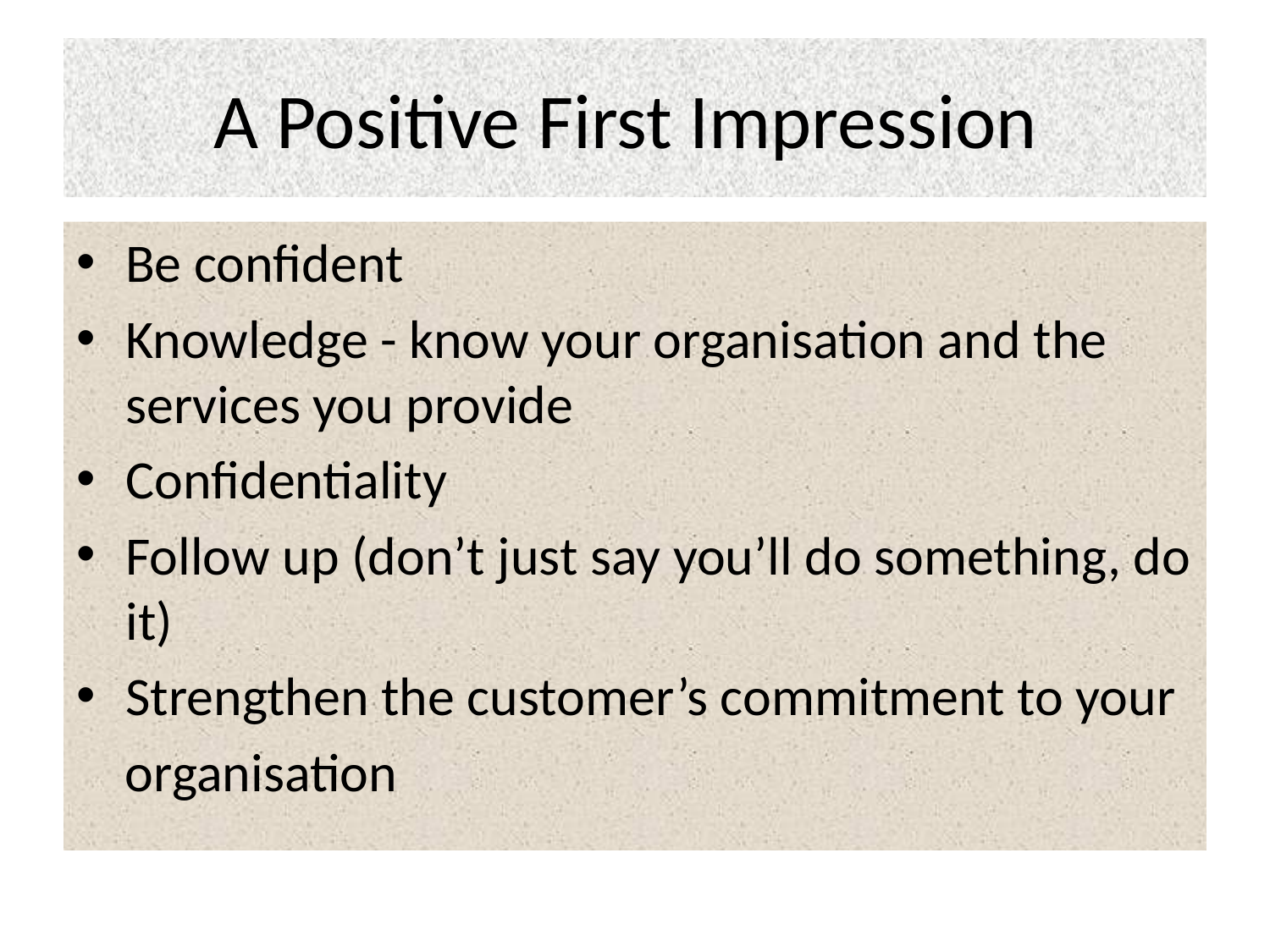

# A Positive First Impression
Be confident
Knowledge - know your organisation and the services you provide
Confidentiality
Follow up (don’t just say you’ll do something, do it)
Strengthen the customer’s commitment to your
    organisation